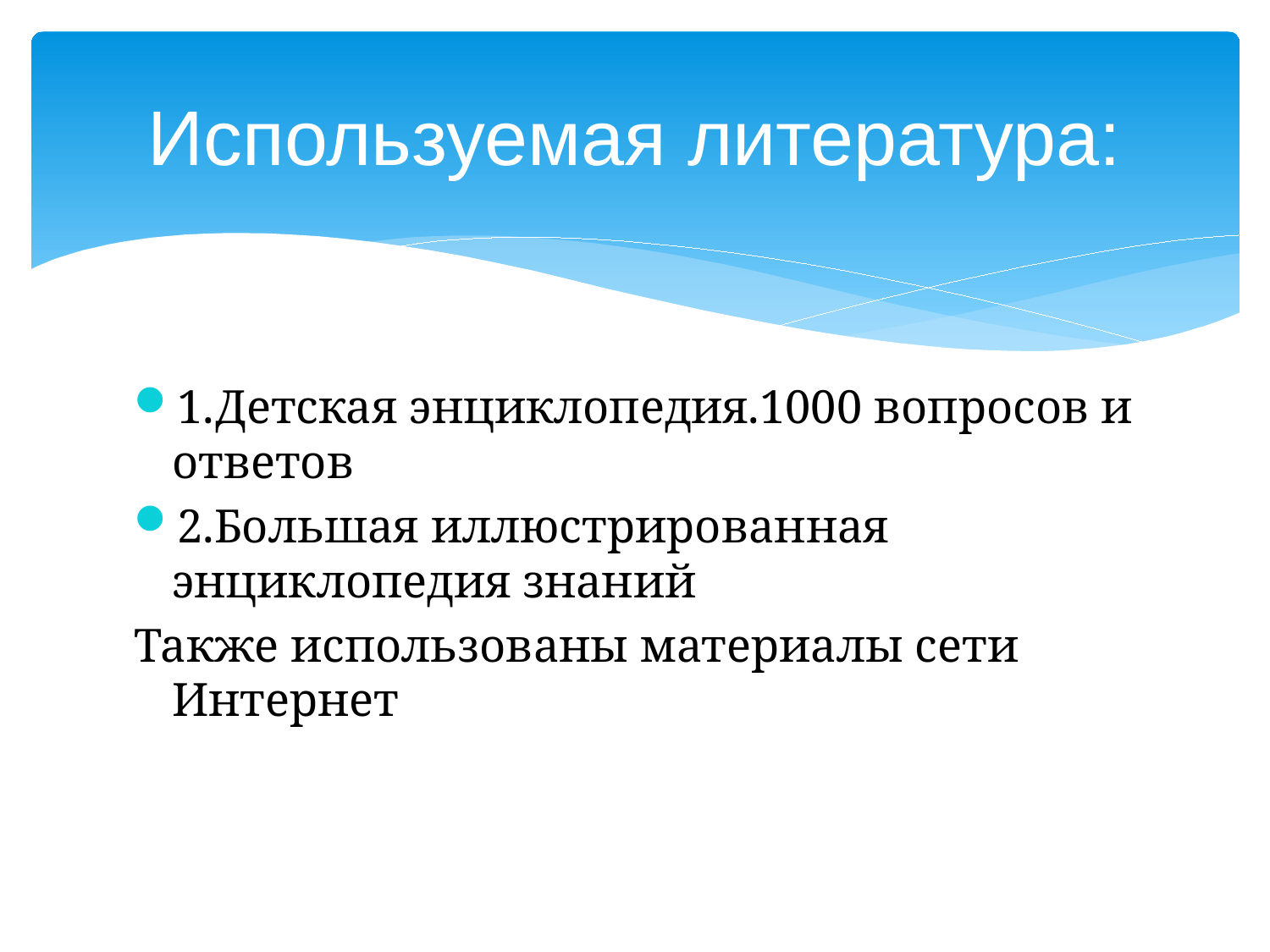

# Используемая литература:
1.Детская энциклопедия.1000 вопросов и ответов
2.Большая иллюстрированная энциклопедия знаний
Также использованы материалы сети Интернет